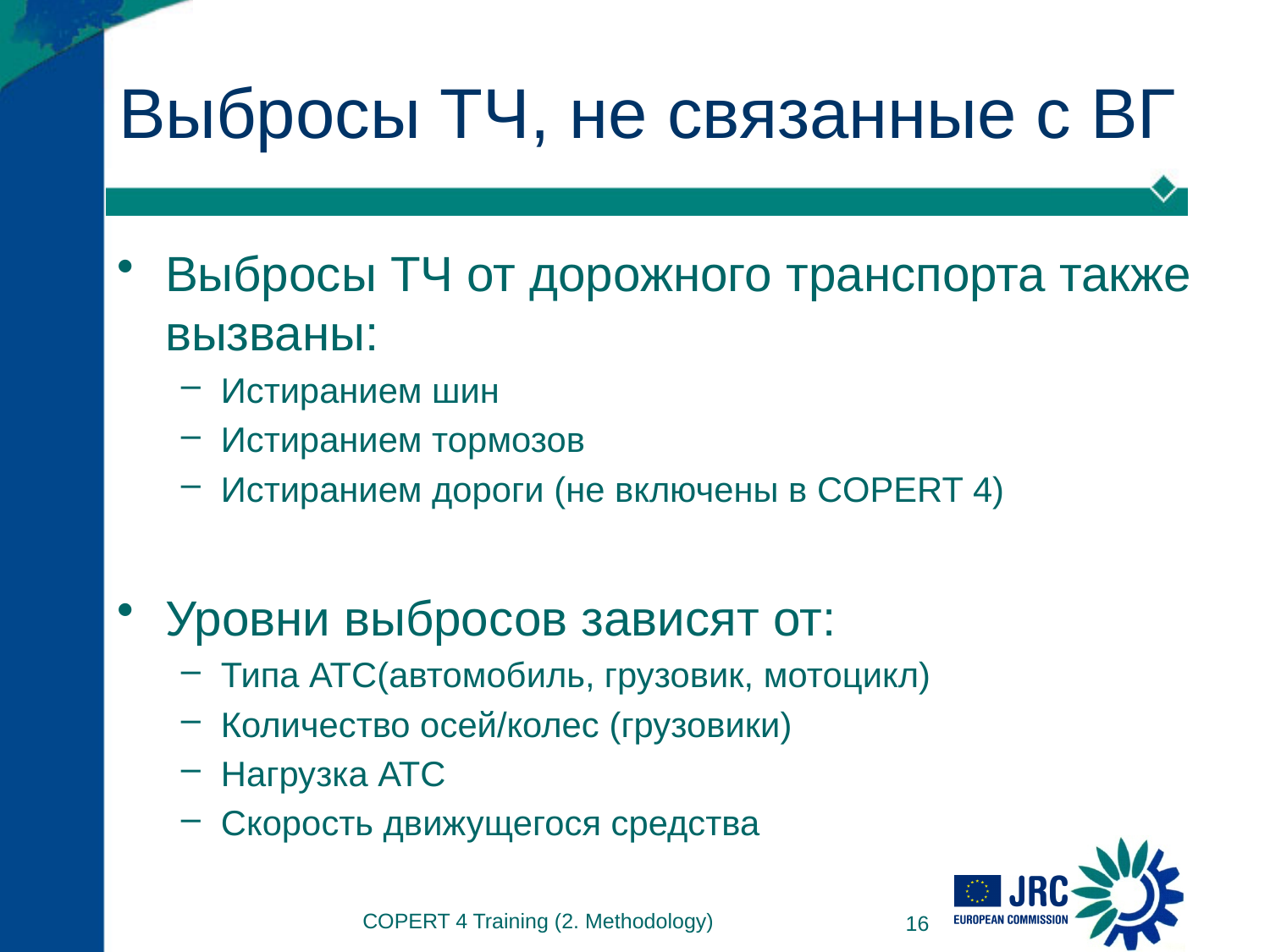

# Выбросы ТЧ, не связанные с ВГ
Выбросы ТЧ от дорожного транспорта также вызваны:
Истиранием шин
Истиранием тормозов
Истиранием дороги (не включены в COPERT 4)

Уровни выбросов зависят от:
Типа АТС(автомобиль, грузовик, мотоцикл)
Количество осей/колес (грузовики)
Нагрузка АТС
Скорость движущегося средства
COPERT 4 Training (2. Methodology)
16